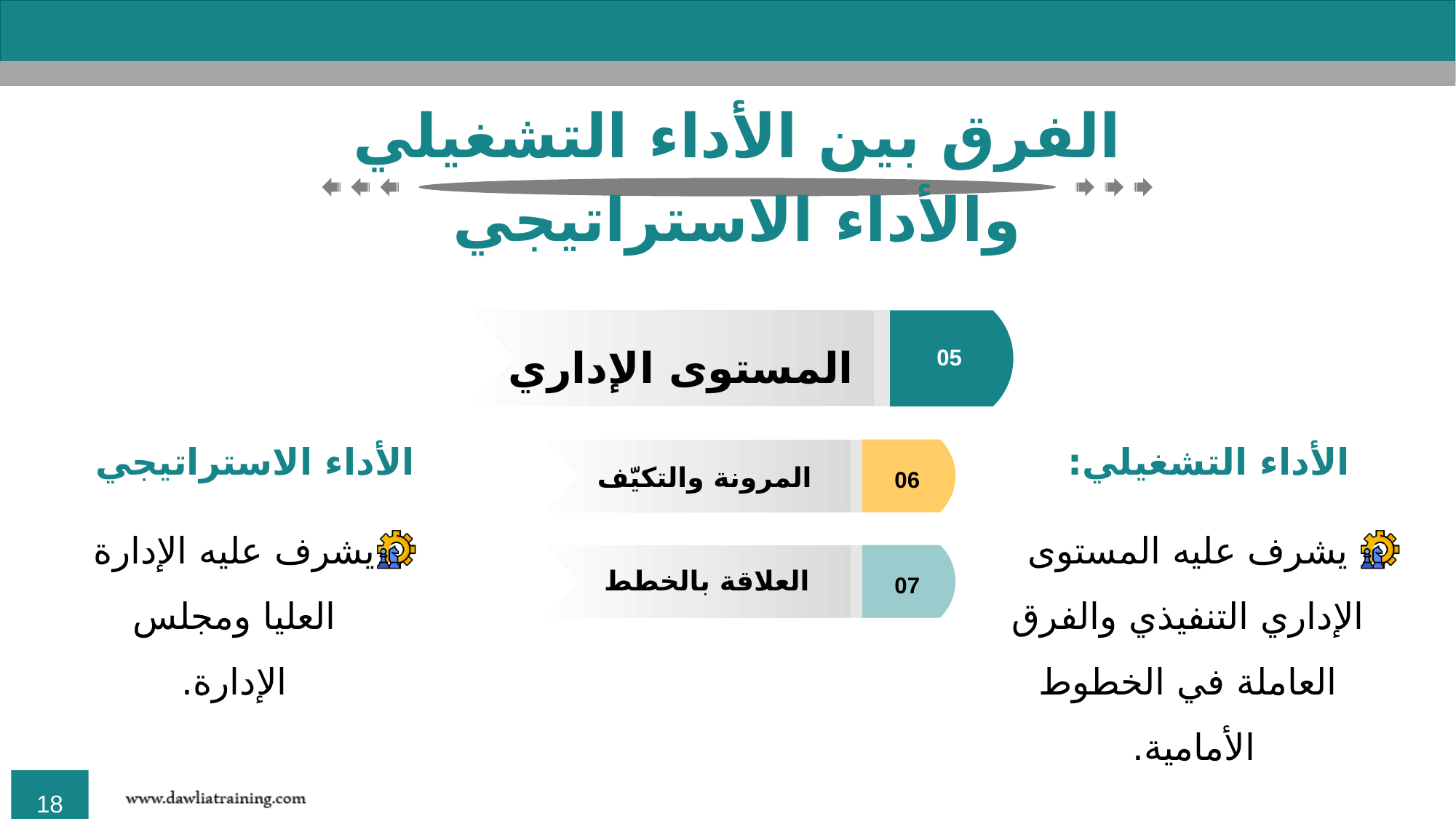

الفرق بين الأداء التشغيلي والأداء الاستراتيجي

05
المستوى الإداري
الأداء الاستراتيجي
الأداء التشغيلي:

06
المرونة والتكيّف
يشرف عليه الإدارة العليا ومجلس الإدارة.
يشرف عليه المستوى الإداري التنفيذي والفرق العاملة في الخطوط الأمامية.

07
العلاقة بالخطط